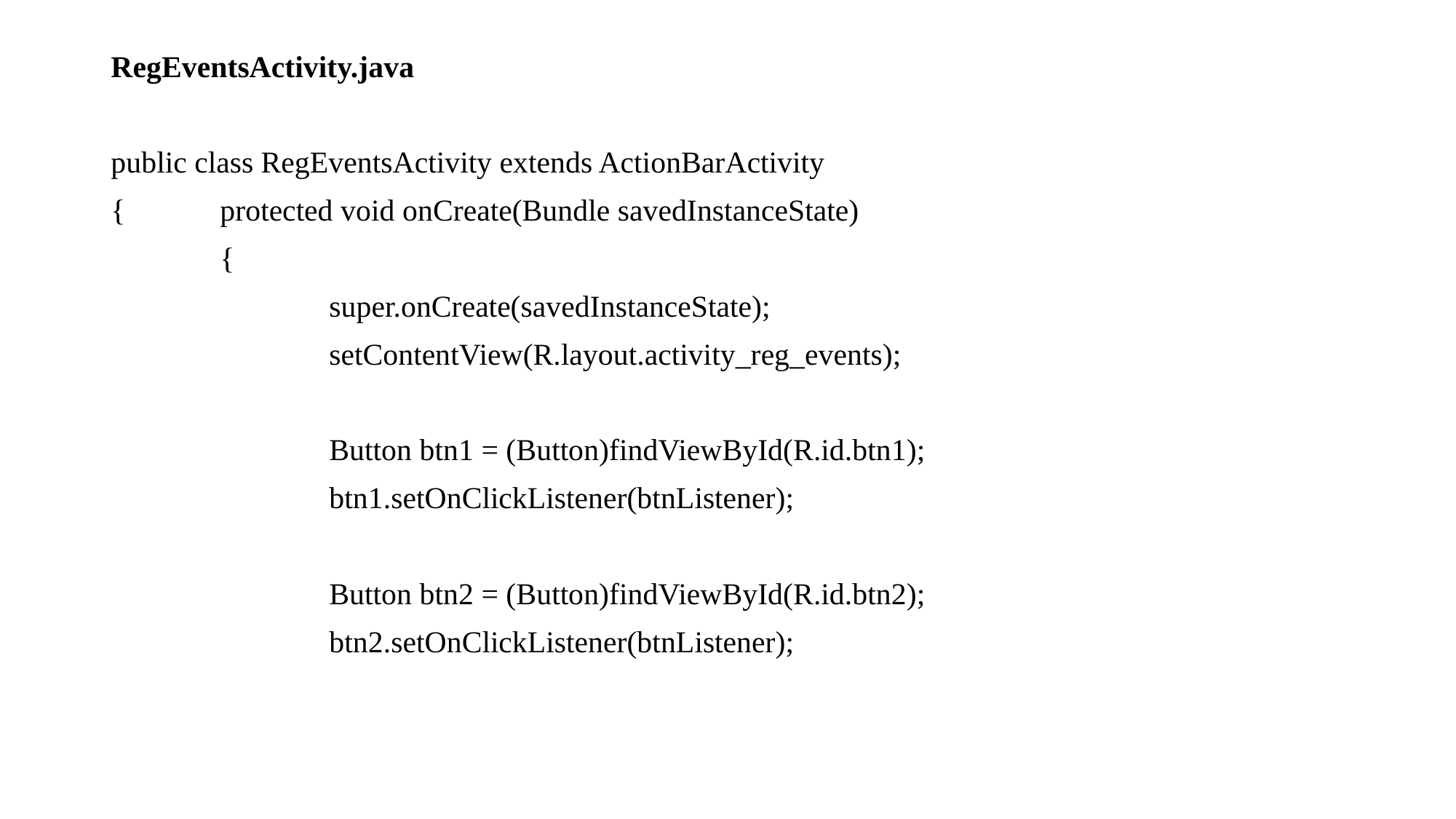

RegEventsActivity.java

public class RegEventsActivity extends ActionBarActivity
{	protected void onCreate(Bundle savedInstanceState)
	{
		super.onCreate(savedInstanceState);
		setContentView(R.layout.activity_reg_events);

		Button btn1 = (Button)findViewById(R.id.btn1);
		btn1.setOnClickListener(btnListener);

		Button btn2 = (Button)findViewById(R.id.btn2);
		btn2.setOnClickListener(btnListener);